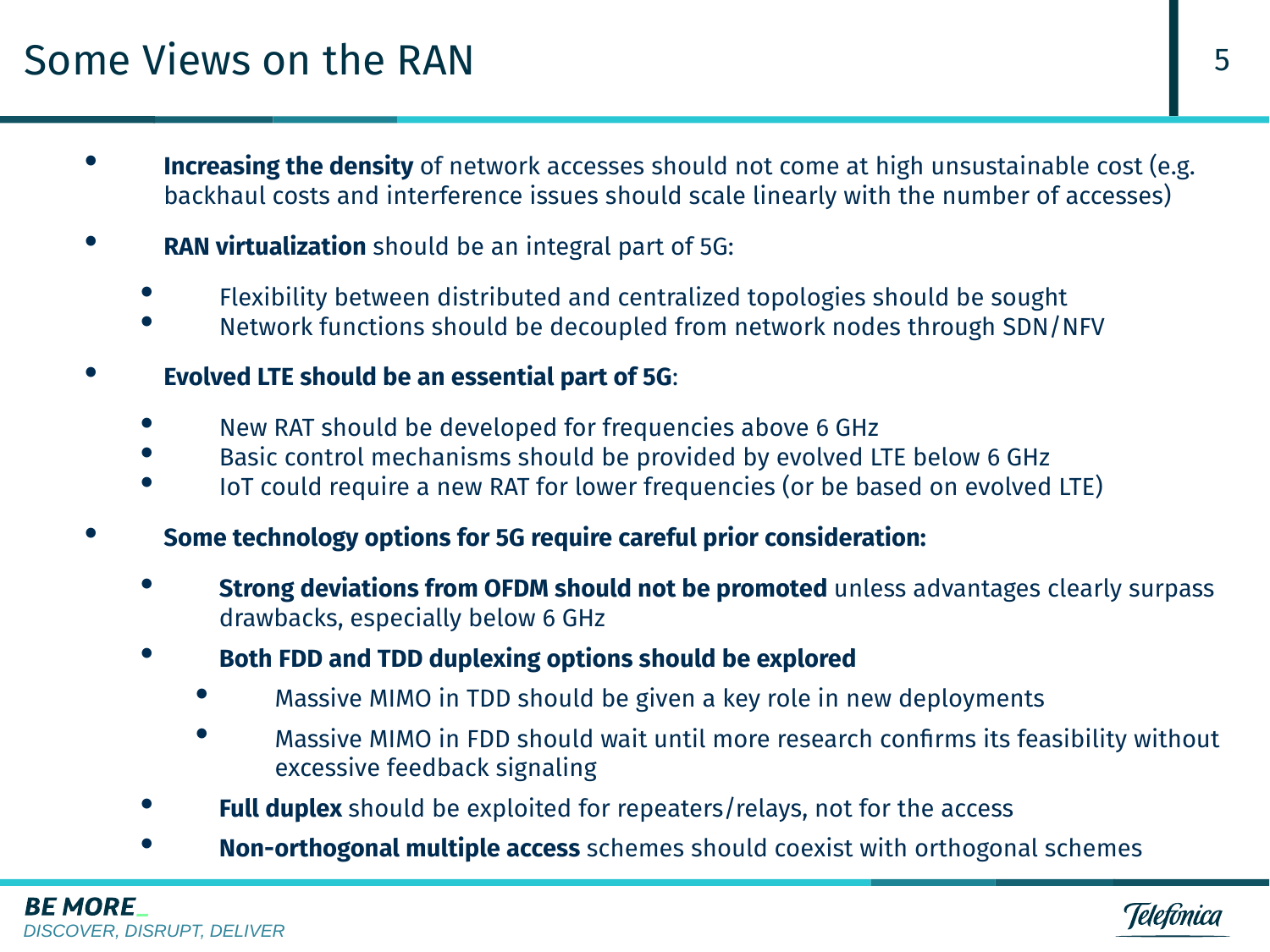

# Some Views on the RAN
5
Increasing the density of network accesses should not come at high unsustainable cost (e.g. backhaul costs and interference issues should scale linearly with the number of accesses)
RAN virtualization should be an integral part of 5G:
Flexibility between distributed and centralized topologies should be sought
Network functions should be decoupled from network nodes through SDN/NFV
Evolved LTE should be an essential part of 5G:
New RAT should be developed for frequencies above 6 GHz
Basic control mechanisms should be provided by evolved LTE below 6 GHz
IoT could require a new RAT for lower frequencies (or be based on evolved LTE)
Some technology options for 5G require careful prior consideration:
Strong deviations from OFDM should not be promoted unless advantages clearly surpass drawbacks, especially below 6 GHz
Both FDD and TDD duplexing options should be explored
Massive MIMO in TDD should be given a key role in new deployments
Massive MIMO in FDD should wait until more research confirms its feasibility without excessive feedback signaling
Full duplex should be exploited for repeaters/relays, not for the access
Non-orthogonal multiple access schemes should coexist with orthogonal schemes